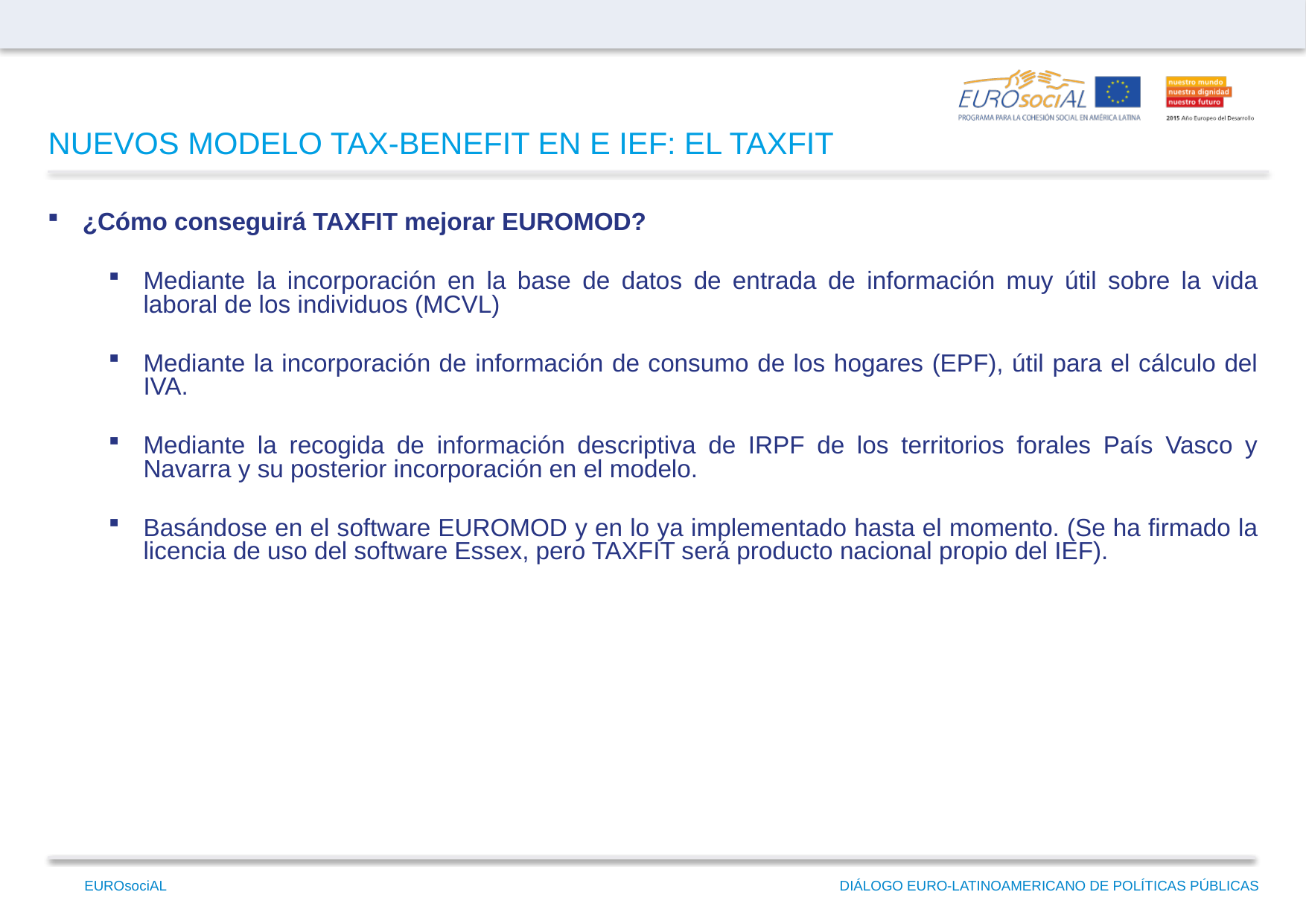

NUEVOS MODELO TAX-BENEFIT EN E IEF: EL TAXFIT
¿Cómo conseguirá TAXFIT mejorar EUROMOD?

Mediante la incorporación en la base de datos de entrada de información muy útil sobre la vida laboral de los individuos (MCVL)

Mediante la incorporación de información de consumo de los hogares (EPF), útil para el cálculo del IVA.

Mediante la recogida de información descriptiva de IRPF de los territorios forales País Vasco y Navarra y su posterior incorporación en el modelo.

Basándose en el software EUROMOD y en lo ya implementado hasta el momento. (Se ha firmado la licencia de uso del software Essex, pero TAXFIT será producto nacional propio del IEF).